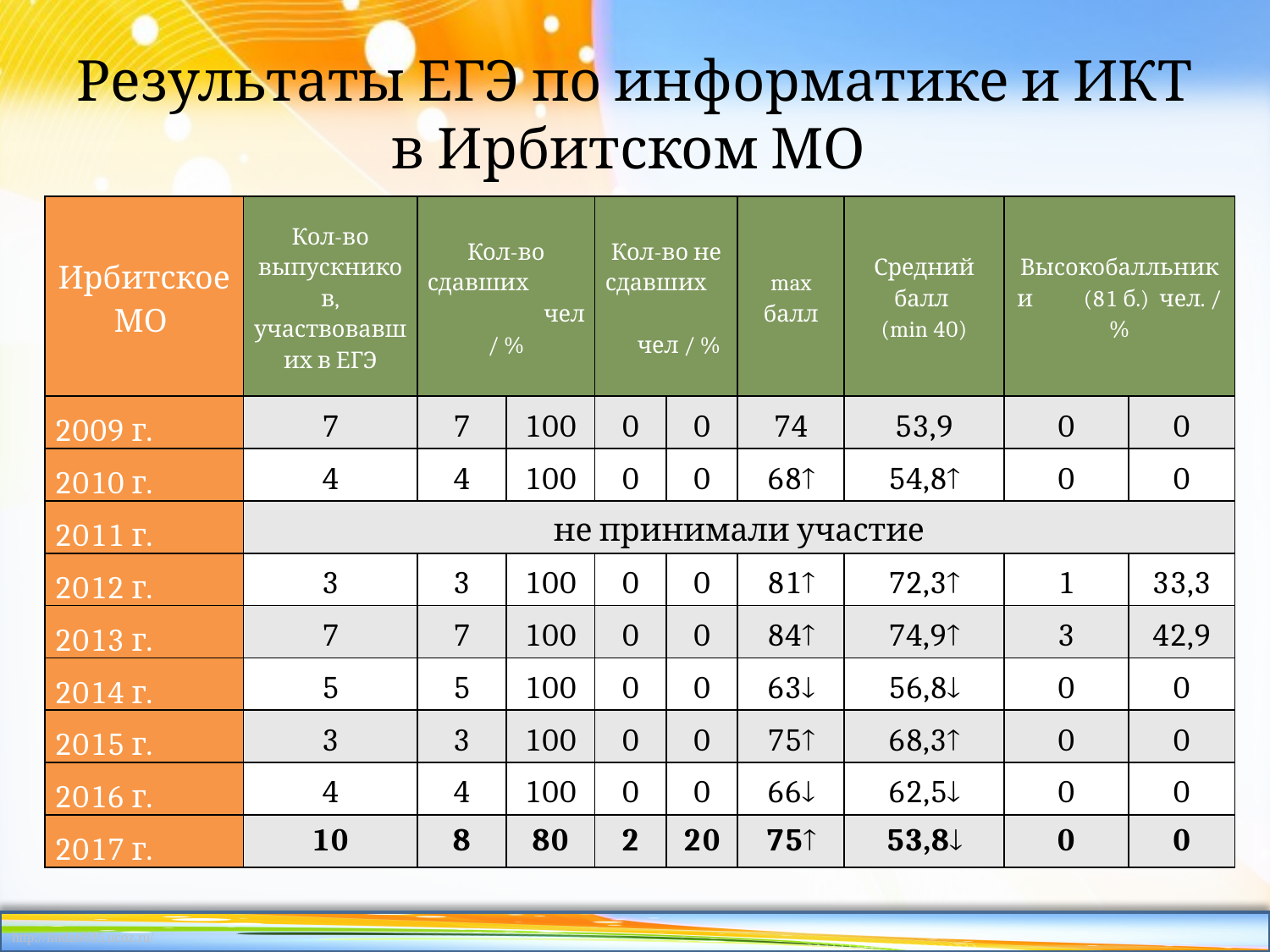

# Результаты ЕГЭ по информатике и ИКТ в Ирбитском МО
| Ирбитское МО | Кол-во выпускников, участвовавших в ЕГЭ | Кол-во сдавших чел / % |  | Кол-во не сдавших чел / % |  | max балл | Средний балл (min 40) | Высокобалльники (81 б.) чел. / % |  |
| --- | --- | --- | --- | --- | --- | --- | --- | --- | --- |
| 2009 г. | 7 | 7 | 100 | 0 | 0 | 74 | 53,9 | 0 | 0 |
| 2010 г. | 4 | 4 | 100 | 0 | 0 | 68↑ | 54,8↑ | 0 | 0 |
| 2011 г. | не принимали участие |  |  |  |  |  |  |  |  |
| 2012 г. | 3 | 3 | 100 | 0 | 0 | 81↑ | 72,3↑ | 1 | 33,3 |
| 2013 г. | 7 | 7 | 100 | 0 | 0 | 84↑ | 74,9↑ | 3 | 42,9 |
| 2014 г. | 5 | 5 | 100 | 0 | 0 | 63↓ | 56,8↓ | 0 | 0 |
| 2015 г. | 3 | 3 | 100 | 0 | 0 | 75↑ | 68,3↑ | 0 | 0 |
| 2016 г. | 4 | 4 | 100 | 0 | 0 | 66↓ | 62,5↓ | 0 | 0 |
| 2017 г. | 10 | 8 | 80 | 2 | 20 | 75↑ | 53,8↓ | 0 | 0 |